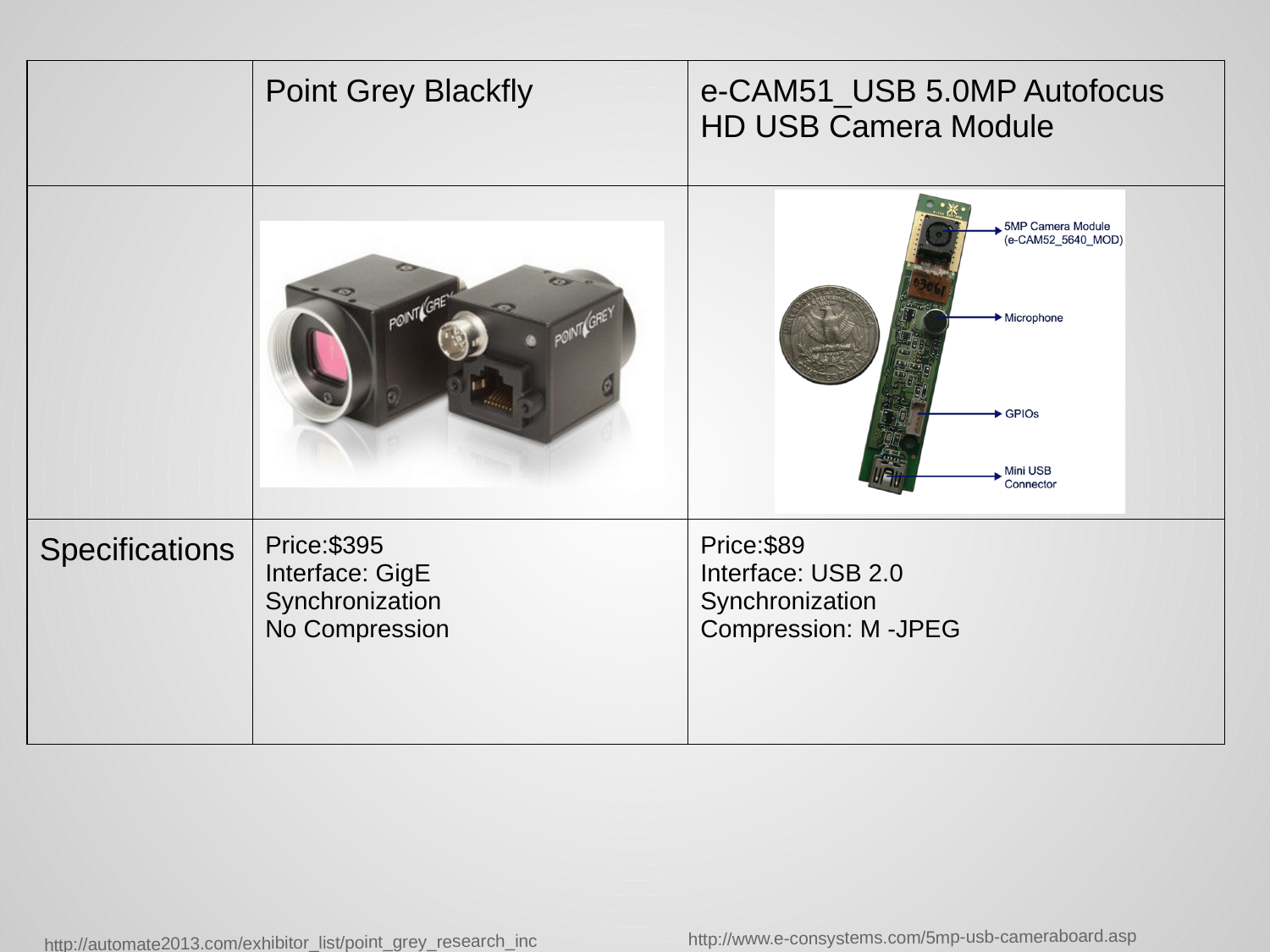

|  | Point Grey Blackfly | e-CAM51\_USB 5.0MP Autofocus HD USB Camera Module |
| --- | --- | --- |
|  |  |  |
| Specifications | Price:$395 Interface: GigE Synchronization No Compression | Price:$89 Interface: USB 2.0 Synchronization Compression: M -JPEG |
|  |  |  |

http://automate2013.com/exhibitor_list/point_grey_research_inc                               http://www.e-consystems.com/5mp-usb-cameraboard.asp